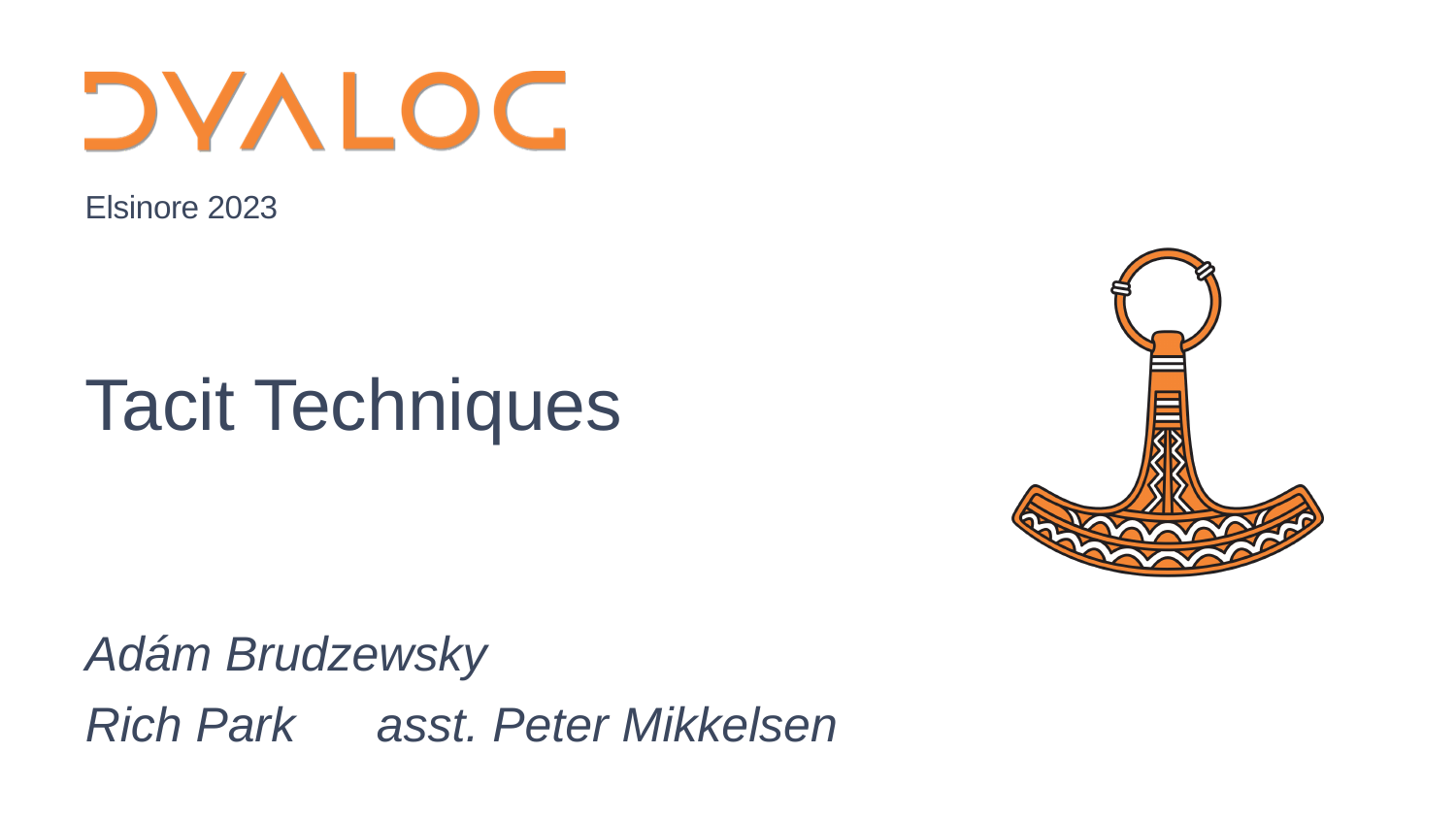

# Tacit Techniques
APL Wiki
Adám Brudzewsky
Rich Park	asst. Peter Mikkelsen